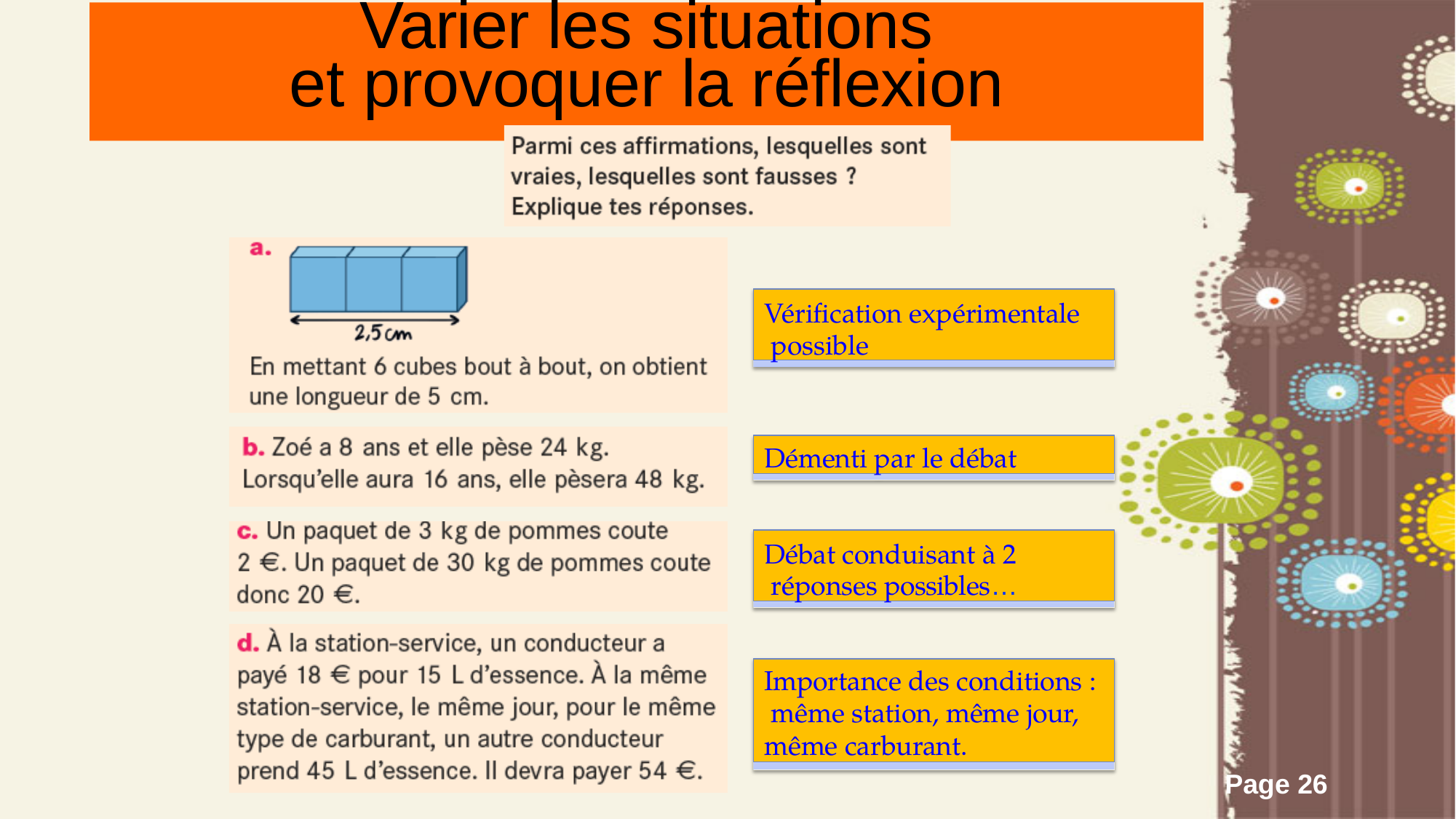

# Varier les situations
et provoquer la réﬂexion

Vériﬁcation expérimentale  possible

Démenti par le débat

Débat conduisant à 2  réponses possibles…

Importance des conditions :  même station, même jour,  même carburant.
Roland Charnay - 2017